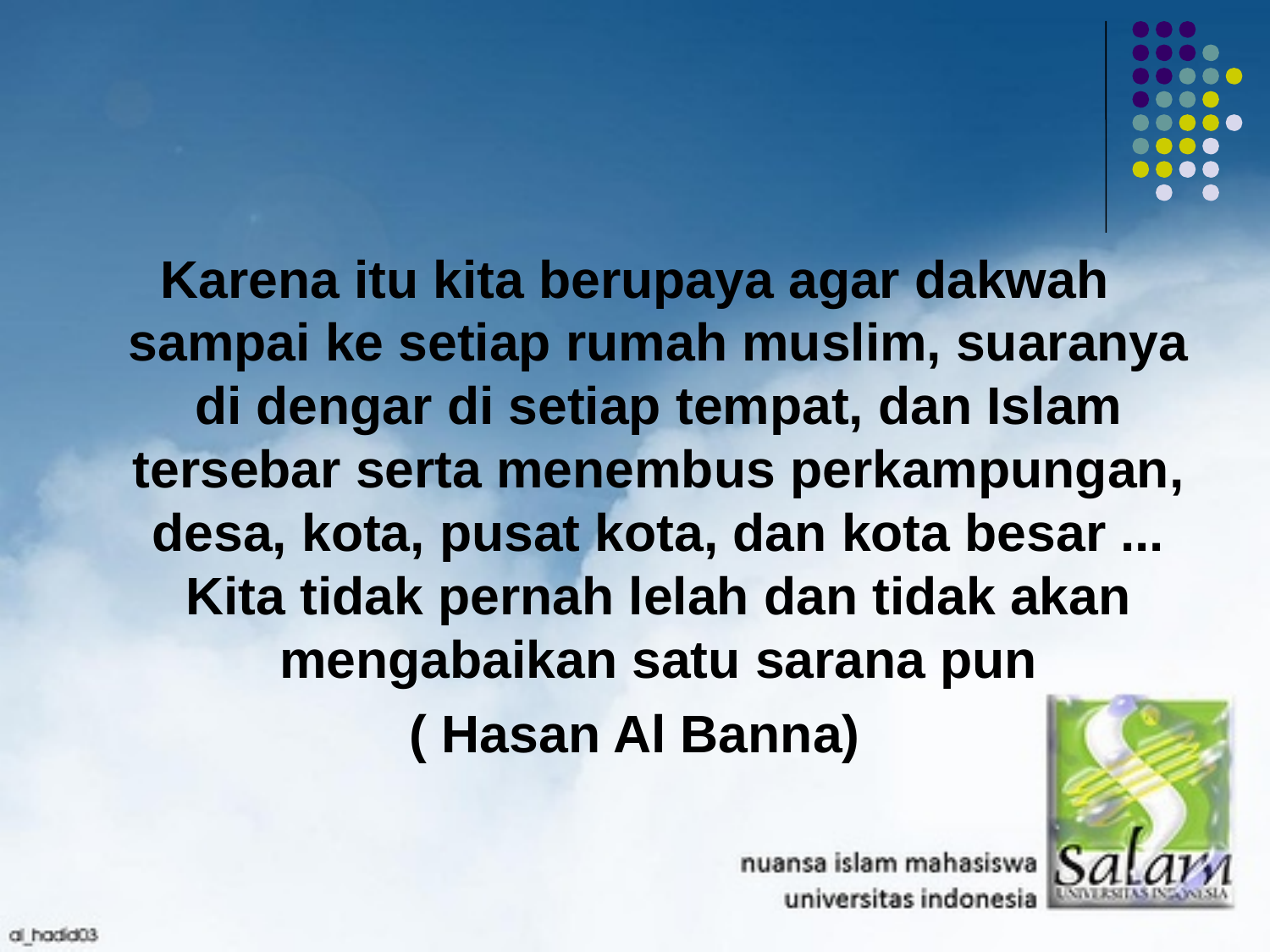

#
Karena itu kita berupaya agar dakwah sampai ke setiap rumah muslim, suaranya di dengar di setiap tempat, dan Islam tersebar serta menembus perkampungan, desa, kota, pusat kota, dan kota besar ... Kita tidak pernah lelah dan tidak akan mengabaikan satu sarana pun
( Hasan Al Banna)